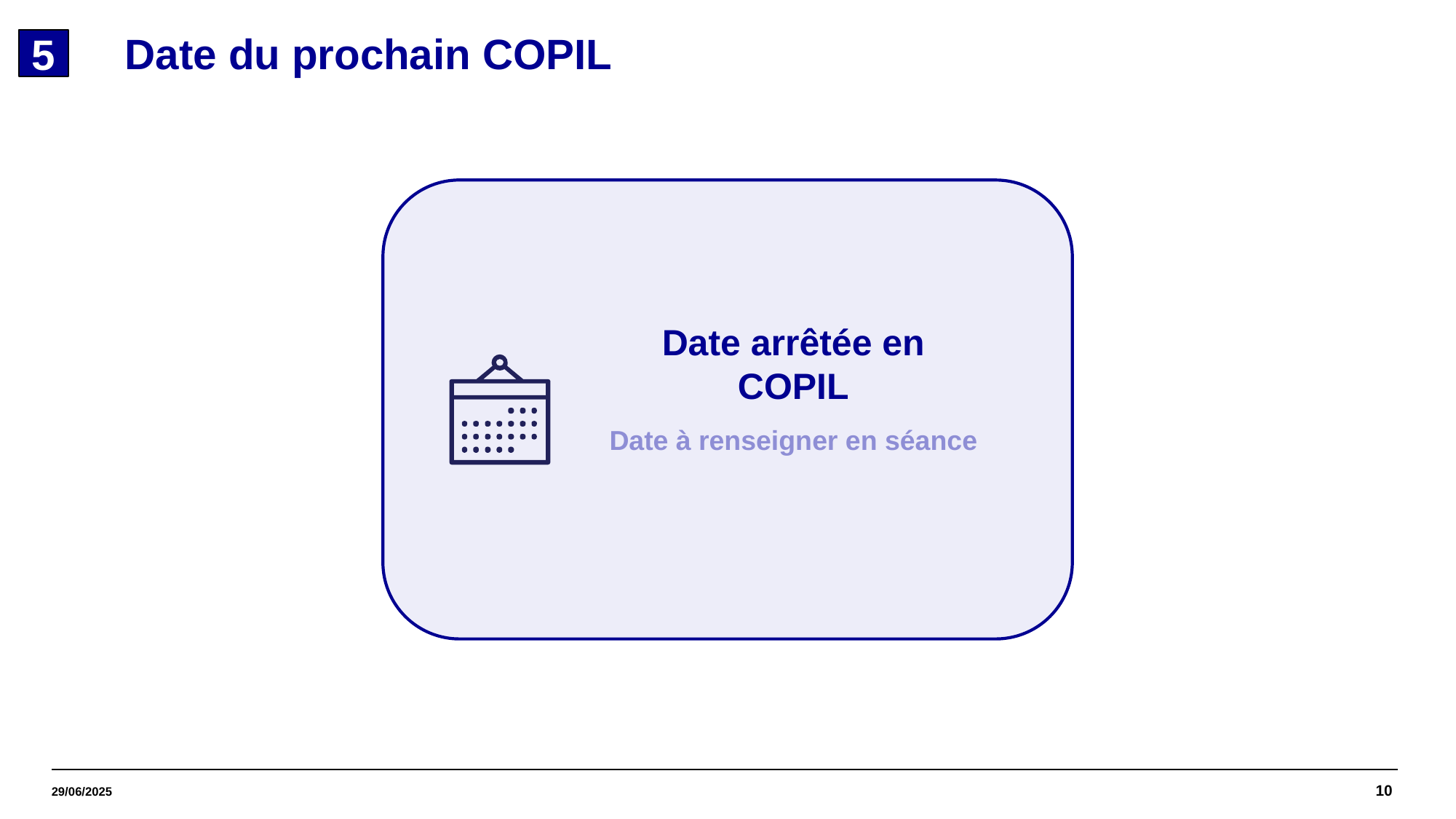

Date du prochain COPIL
5

Date arrêtée en COPIL

Date à renseigner en séance
10
29/06/2025